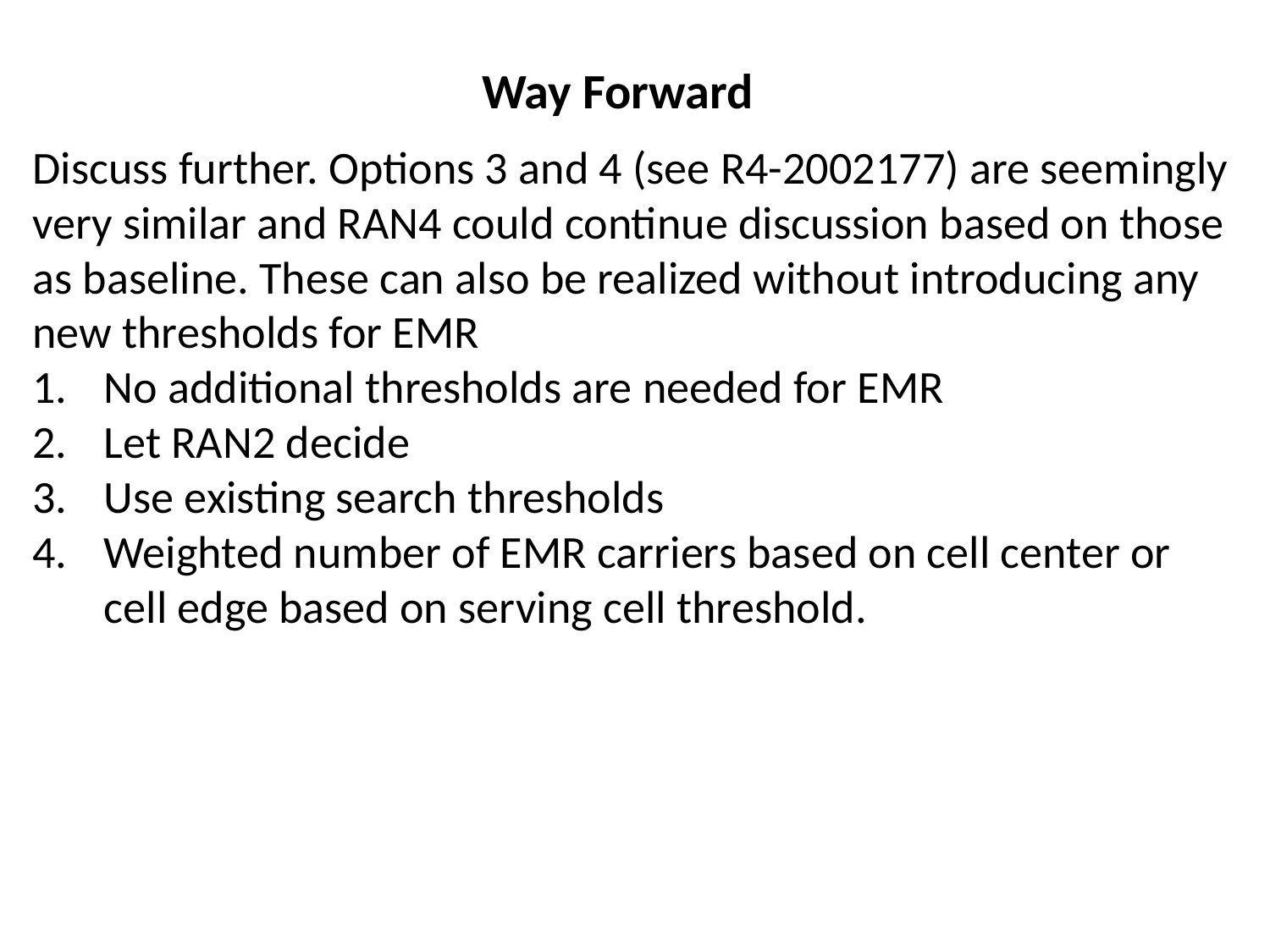

# Way Forward
Discuss further. Options 3 and 4 (see R4-2002177) are seemingly very similar and RAN4 could continue discussion based on those as baseline. These can also be realized without introducing any new thresholds for EMR
No additional thresholds are needed for EMR
Let RAN2 decide
Use existing search thresholds
Weighted number of EMR carriers based on cell center or cell edge based on serving cell threshold.